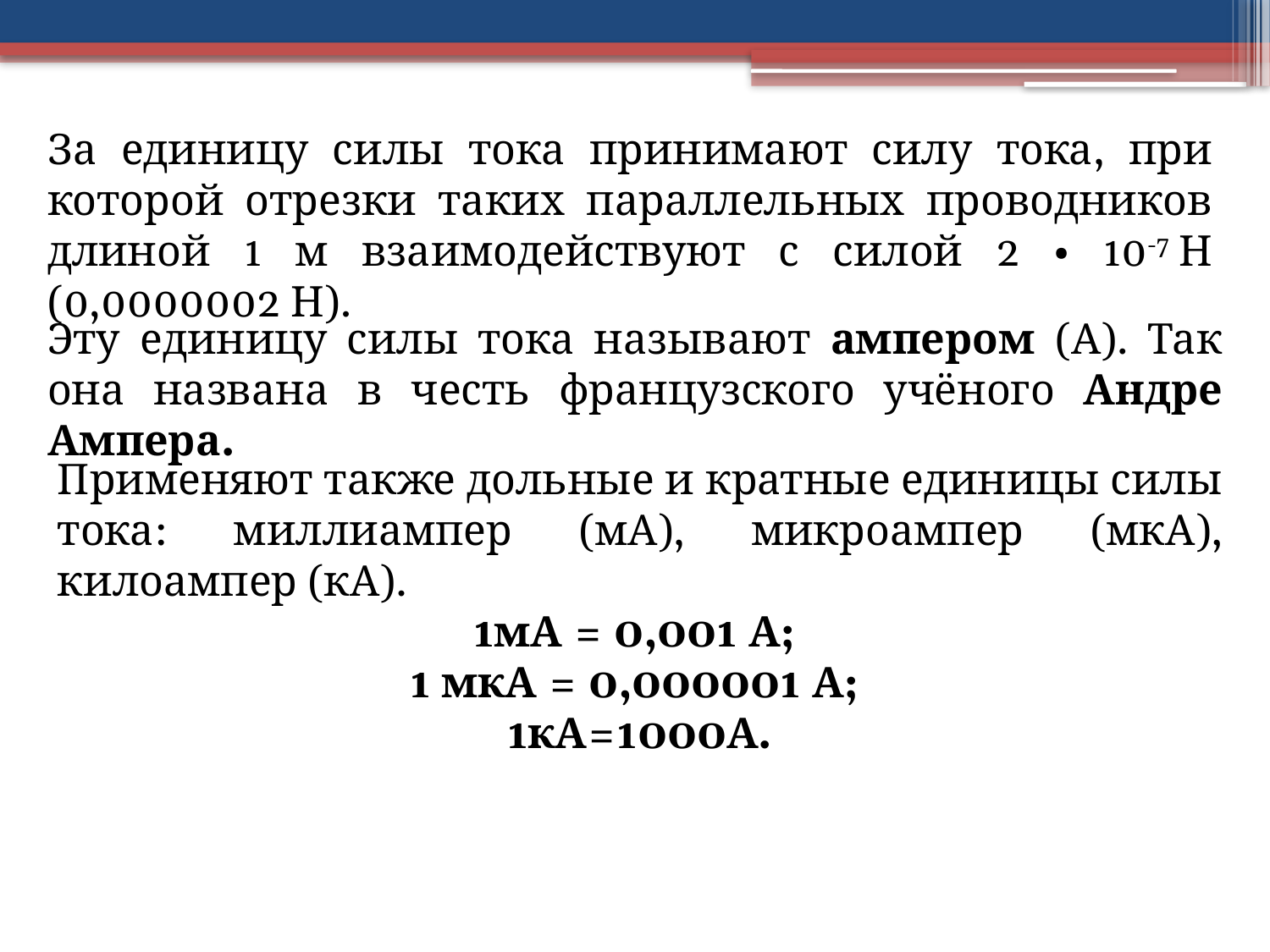

За единицу силы тока принимают силу тока, при которой отрезки таких параллельных проводников длиной 1 м взаимодействуют с силой 2 • 10-7 Н (0,0000002 Н).
Эту единицу силы тока называют ампером (А). Так она названа в честь французского учёного Андре Ампера.
Применяют также дольные и кратные единицы силы тока: миллиампер (мА), микроампер (мкА), килоампер (кА).
1мА = 0,001 А; 
1 мкА = 0,000001 А; 
1кА=1000А.